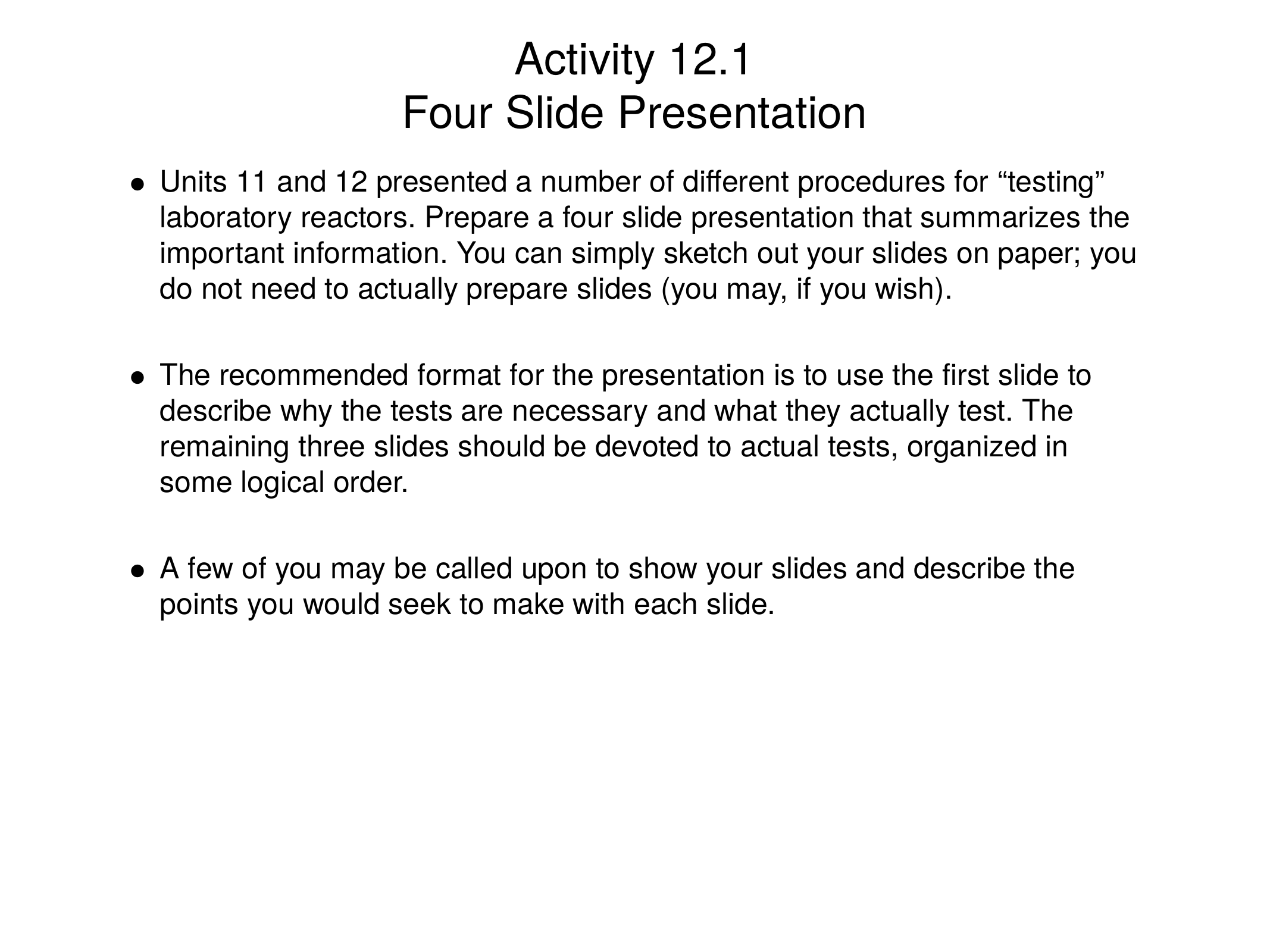

# Activity 12.1 Four Slide Presentation
Units 11 and 12 presented a number of different procedures for “testing” laboratory reactors. Prepare a four slide presentation that summarizes the important information. You can simply sketch out your slides on paper; you do not need to actually prepare slides (you may, if you wish).

The recommended format for the presentation is to use the first slide to describe why the tests are necessary and what they actually test. The remaining three slides should be devoted to actual tests, organized in some logical order.

A few of you may be called upon to show your slides and describe the points you would seek to make with each slide.